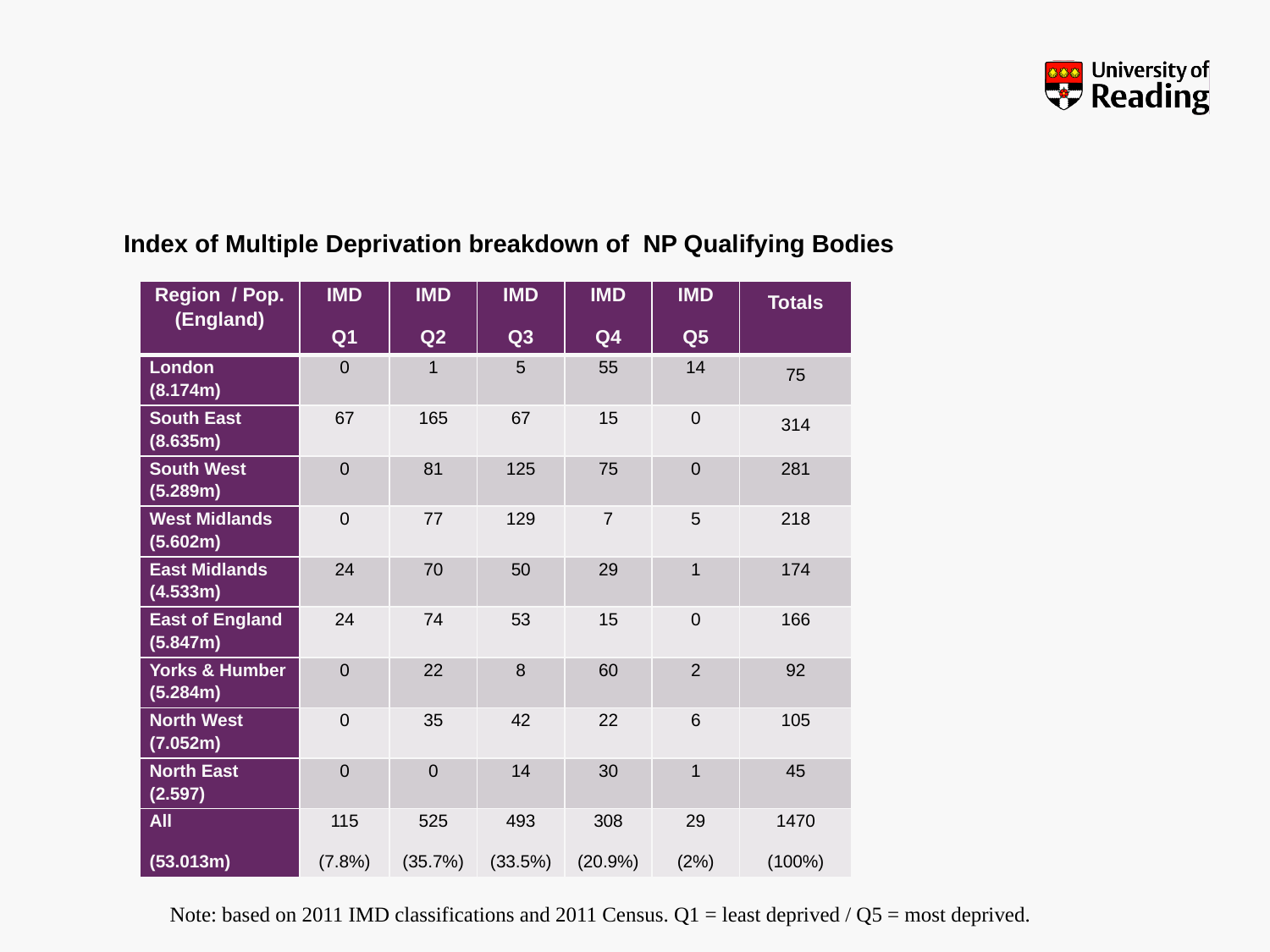

Index of Multiple Deprivation breakdown of  NP Qualifying Bodies
| Region / Pop. (England) | IMD Q1 | IMD Q2 | IMD Q3 | IMD Q4 | IMD Q5 | Totals |
| --- | --- | --- | --- | --- | --- | --- |
| London (8.174m) | 0 | 1 | 5 | 55 | 14 | 75 |
| South East (8.635m) | 67 | 165 | 67 | 15 | 0 | 314 |
| South West (5.289m) | 0 | 81 | 125 | 75 | 0 | 281 |
| West Midlands (5.602m) | 0 | 77 | 129 | 7 | 5 | 218 |
| East Midlands (4.533m) | 24 | 70 | 50 | 29 | 1 | 174 |
| East of England (5.847m) | 24 | 74 | 53 | 15 | 0 | 166 |
| Yorks & Humber (5.284m) | 0 | 22 | 8 | 60 | 2 | 92 |
| North West (7.052m) | 0 | 35 | 42 | 22 | 6 | 105 |
| North East (2.597) | 0 | 0 | 14 | 30 | 1 | 45 |
| All (53.013m) | 115 (7.8%) | 525 (35.7%) | 493 (33.5%) | 308 (20.9%) | 29 (2%) | 1470 (100%) |
Note: based on 2011 IMD classifications and 2011 Census. Q1 = least deprived / Q5 = most deprived.